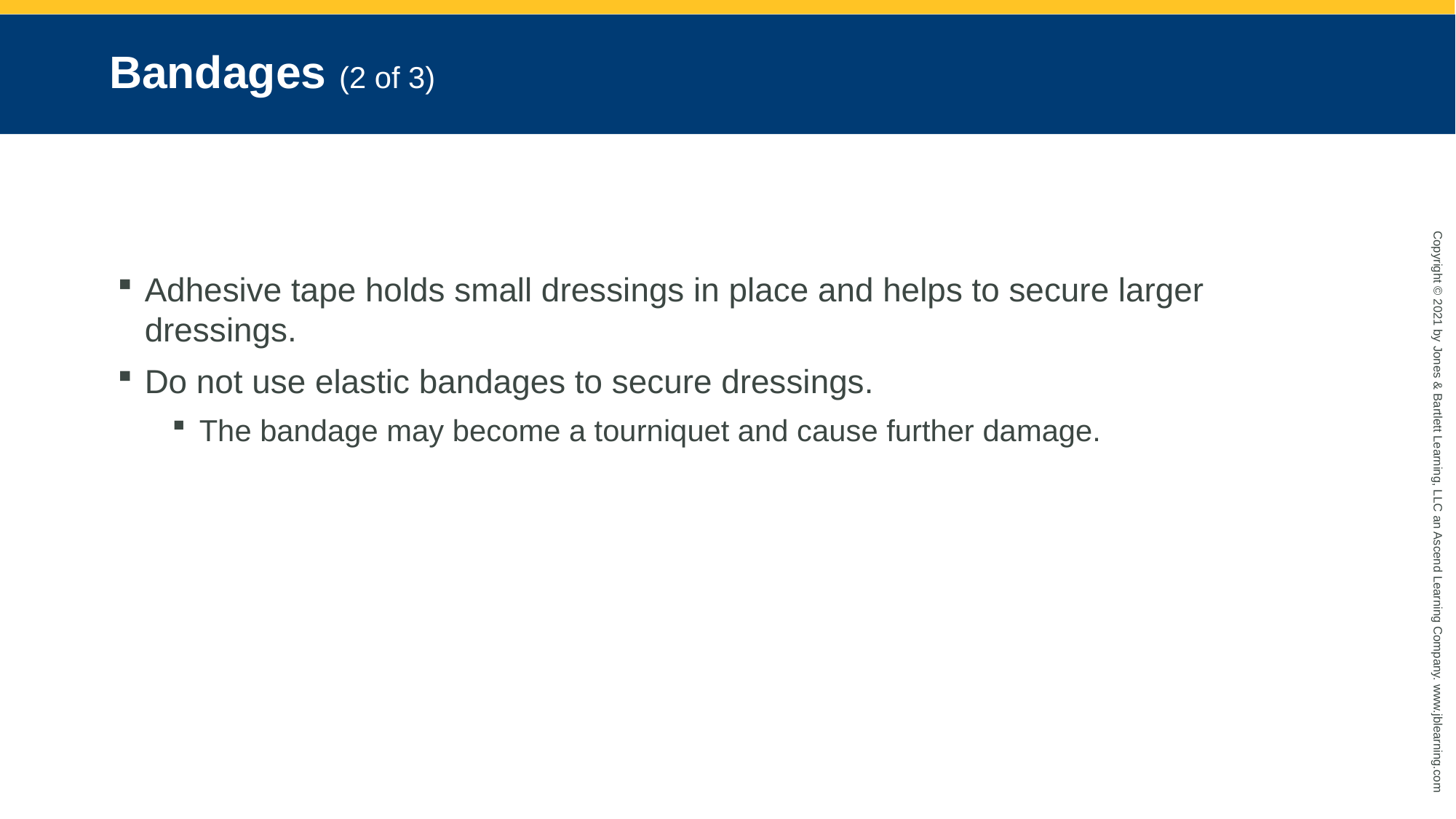

# Bandages (2 of 3)
Adhesive tape holds small dressings in place and helps to secure larger dressings.
Do not use elastic bandages to secure dressings.
The bandage may become a tourniquet and cause further damage.